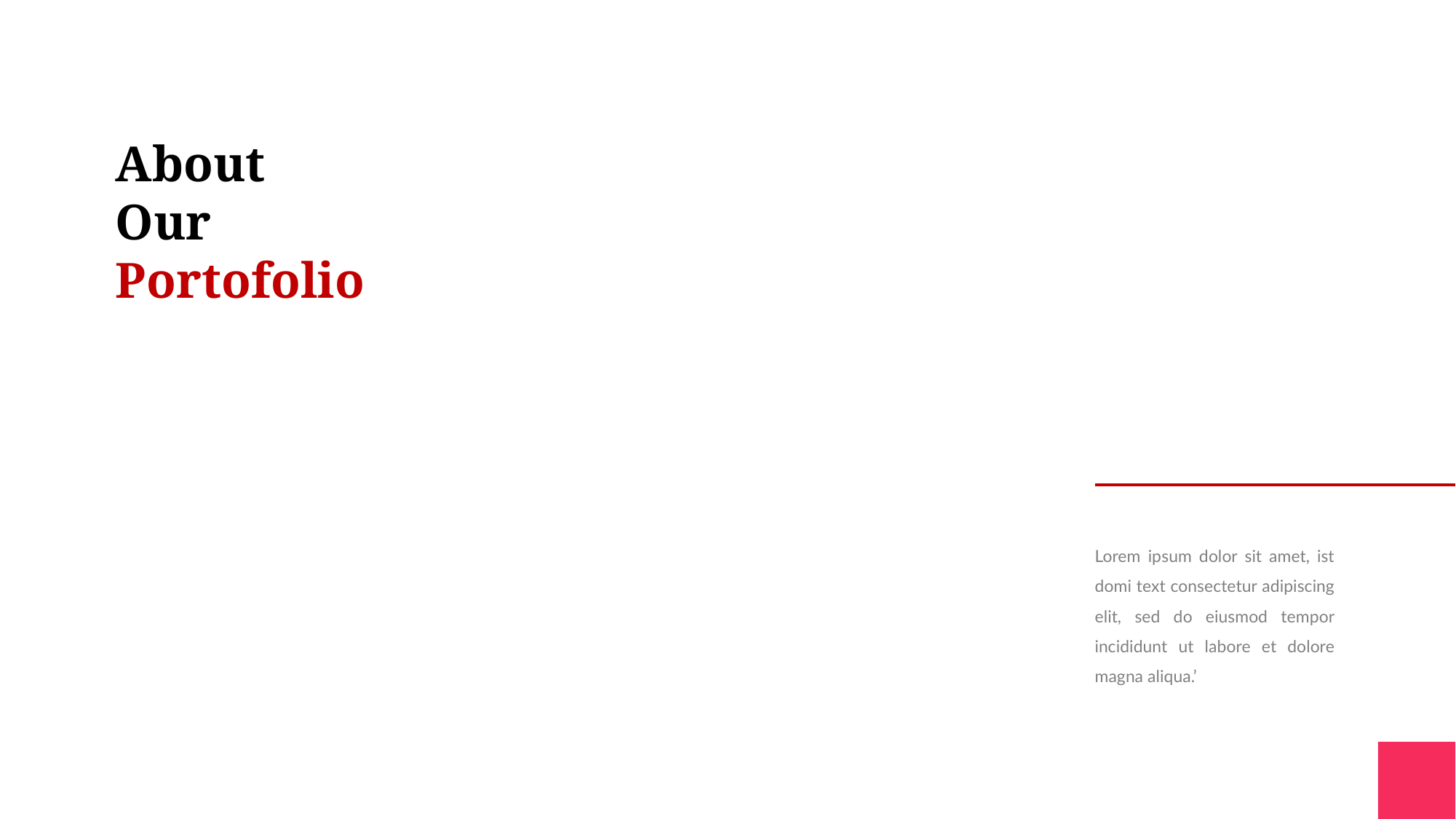

About
Our
Portofolio
Lorem ipsum dolor sit amet, ist domi text consectetur adipiscing elit, sed do eiusmod tempor incididunt ut labore et dolore magna aliqua.’